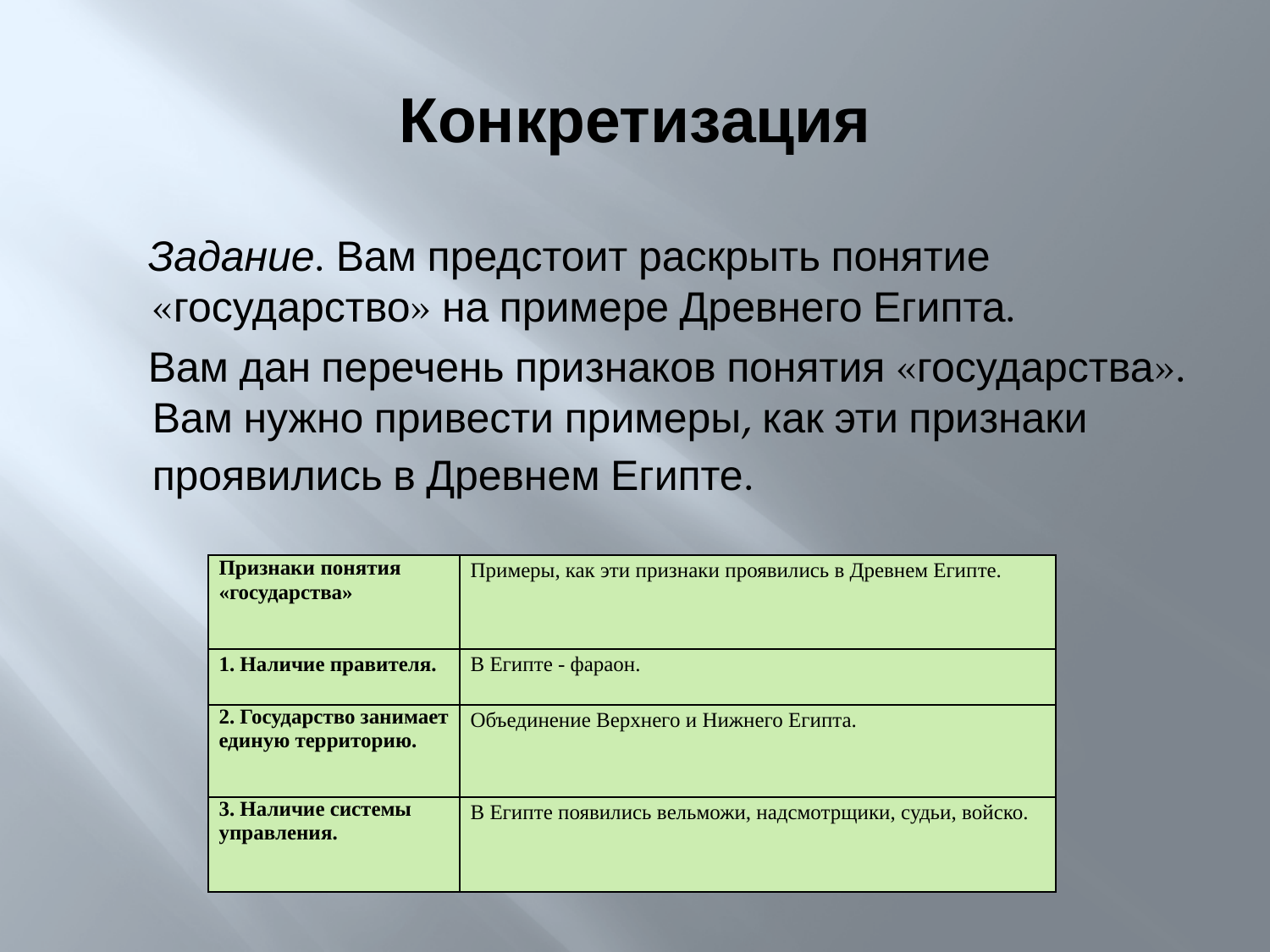

# Конкретизация
     Задание. Вам предстоит раскрыть понятие «государство» на примере Древнего Египта.
     Вам дан перечень признаков понятия «государства». Вам нужно привести примеры, как эти признаки проявились в Древнем Египте.

| Признаки понятия «государства» | Примеры, как эти признаки проявились в Древнем Египте. |
| --- | --- |
| 1. Наличие правителя. | В Египте - фараон. |
| 2. Государство занимает единую территорию. | Объединение Верхнего и Нижнего Египта. |
| 3. Наличие системы управления. | В Египте появились вельможи, надсмотрщики, судьи, войско. |